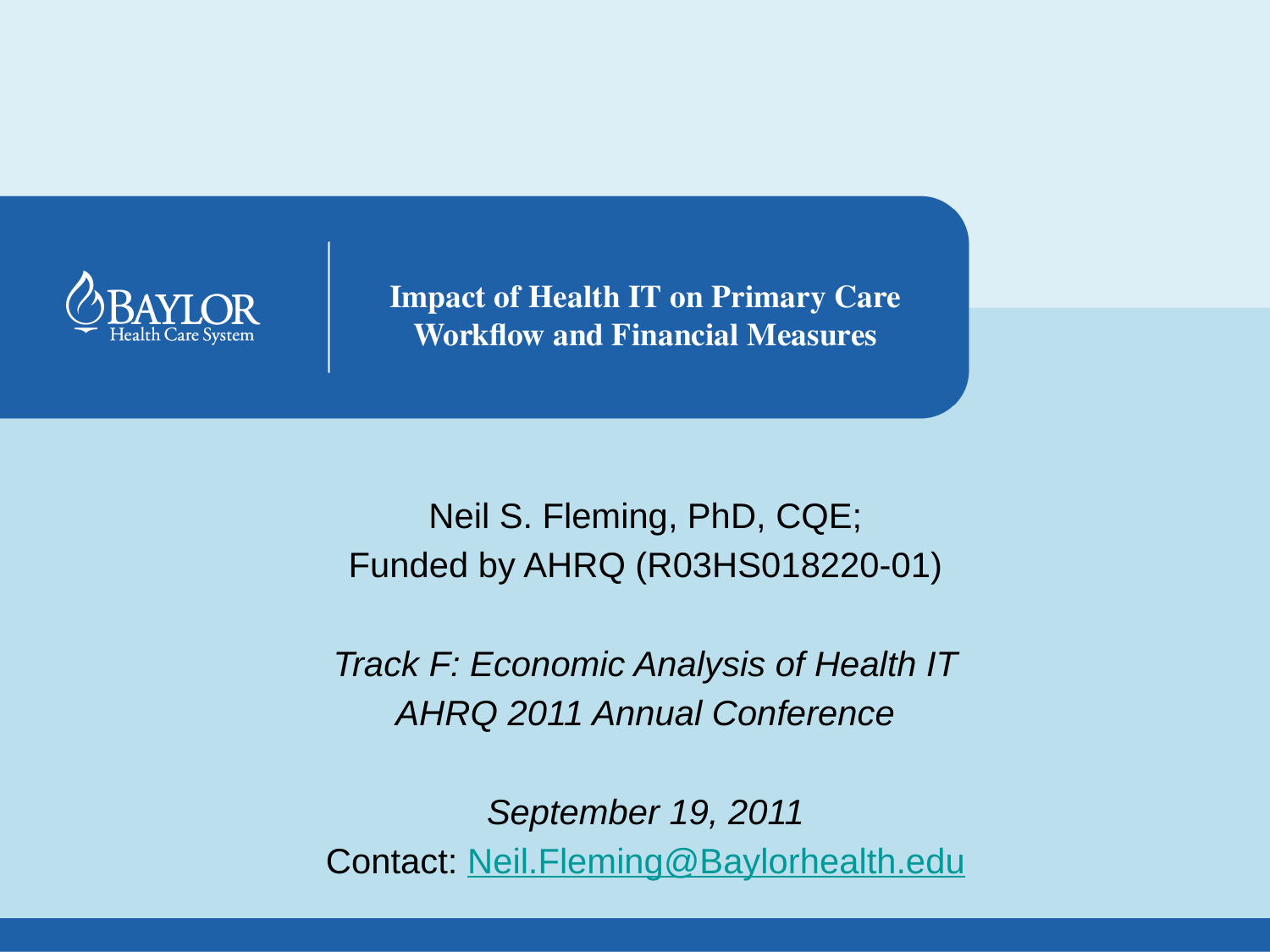

# Impact of Health IT on Primary Care Workflow and Financial Measures
Neil S. Fleming, PhD, CQE;
Funded by AHRQ (R03HS018220-01)

Track F: Economic Analysis of Health IT
AHRQ 2011 Annual Conference

September 19, 2011
Contact: Neil.Fleming@Baylorhealth.edu